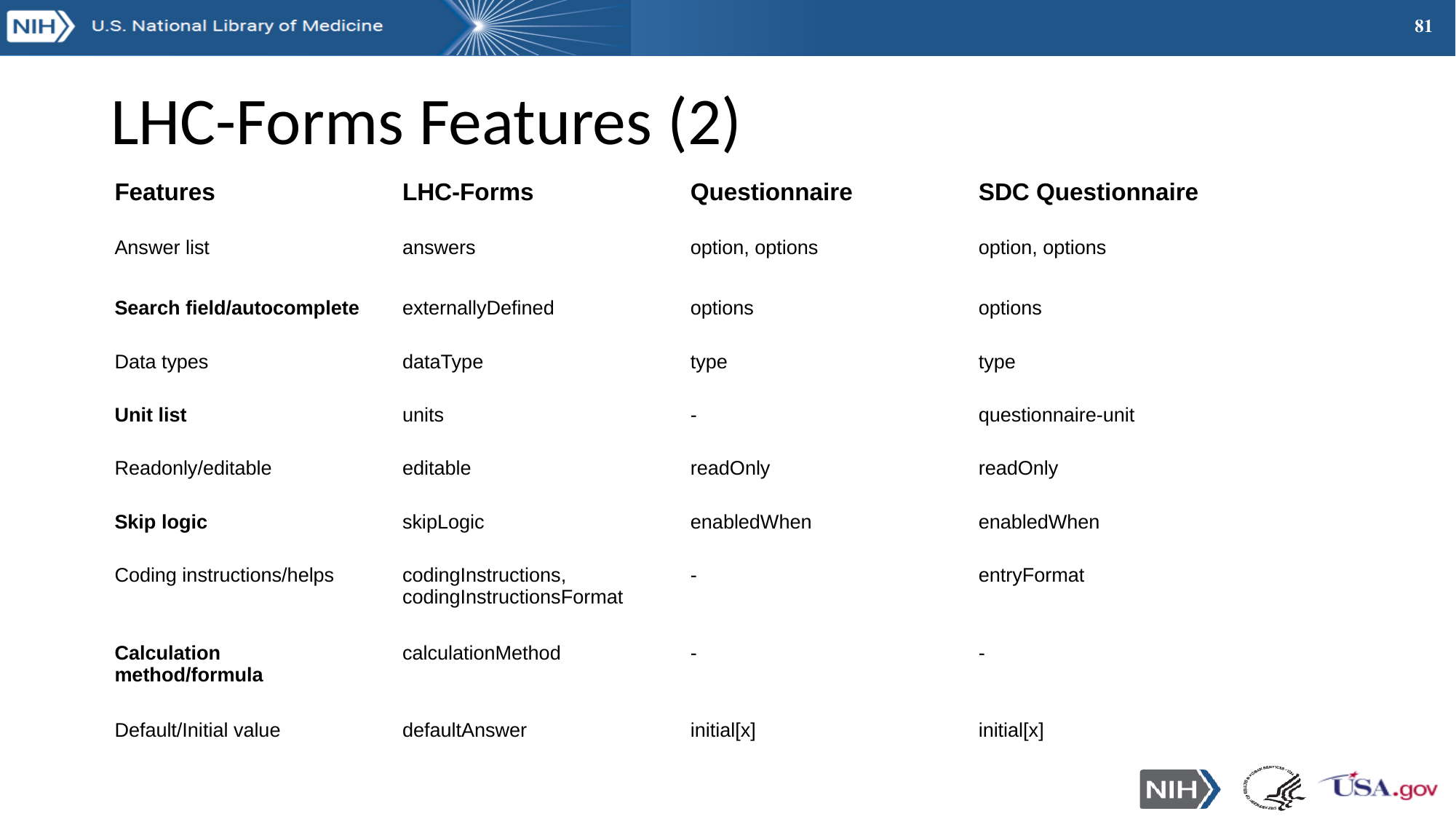

# LHC-Forms Features (2)
| Features | LHC-Forms | Questionnaire | SDC Questionnaire |
| --- | --- | --- | --- |
| Answer list | answers | option, options | option, options |
| Search field/autocomplete | externallyDefined | options | options |
| Data types | dataType | type | type |
| Unit list | units | - | questionnaire-unit |
| Readonly/editable | editable | readOnly | readOnly |
| Skip logic | skipLogic | enabledWhen | enabledWhen |
| Coding instructions/helps | codingInstructions, codingInstructionsFormat | - | entryFormat |
| Calculation method/formula | calculationMethod | - | - |
| Default/Initial value | defaultAnswer | initial[x] | initial[x] |